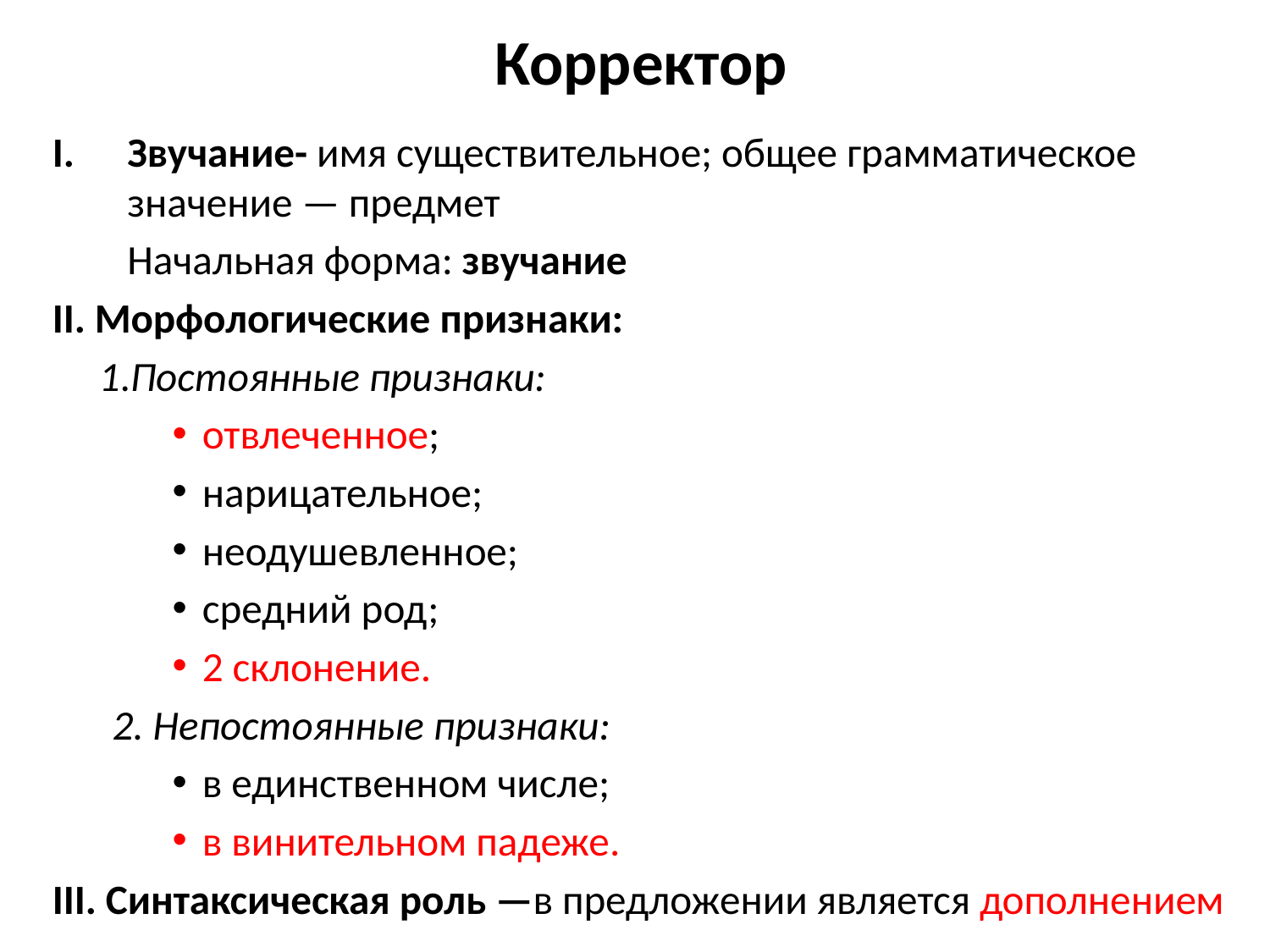

# Корректор
Звучание- имя существительное; общее грамматическое значение — предмет
	Начальная форма: звучание
II. Морфологические признаки:
     1.Постоянные признаки:
отвлеченное;
нарицательное;
неодушевленное;
средний род;
2 склонение.
2. Непостоянные признаки:
в единственном числе;
в винительном падеже.
III. Синтаксическая роль —в предложении является дополнением